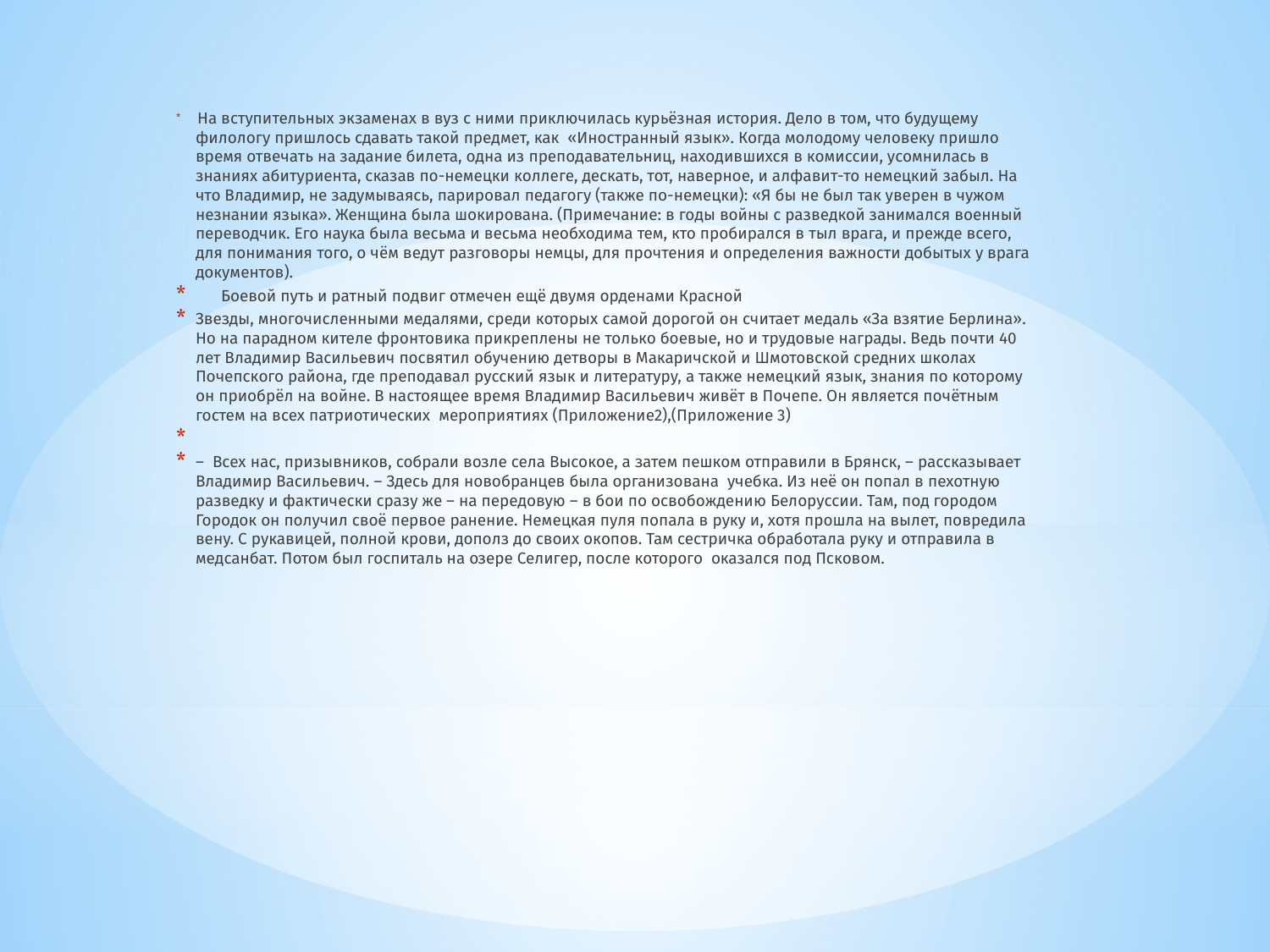

На вступительных экзаменах в вуз с ними приключилась курьёзная история. Дело в том, что будущему филологу пришлось сдавать такой предмет, как  «Иностранный язык». Когда молодому человеку пришло время отвечать на задание билета, одна из преподавательниц, находившихся в комиссии, усомнилась в знаниях абитуриента, сказав по-немецки коллеге, дескать, тот, наверное, и алфавит-то немецкий забыл. На что Владимир, не задумываясь, парировал педагогу (также по-немецки): «Я бы не был так уверен в чужом незнании языка». Женщина была шокирована. (Примечание: в годы войны с разведкой занимался военный переводчик. Его наука была весьма и весьма необходима тем, кто пробирался в тыл врага, и прежде всего, для понимания того, о чём ведут разговоры немцы, для прочтения и определения важности добытых у врага документов).
      Боевой путь и ратный подвиг отмечен ещё двумя орденами Красной
Звезды, многочисленными медалями, среди которых самой дорогой он считает медаль «За взятие Берлина». Но на парадном кителе фронтовика прикреплены не только боевые, но и трудовые награды. Ведь почти 40 лет Владимир Васильевич посвятил обучению детворы в Макаричской и Шмотовской средних школах Почепского района, где преподавал русский язык и литературу, а также немецкий язык, знания по которому он приобрёл на войне. В настоящее время Владимир Васильевич живёт в Почепе. Он является почётным гостем на всех патриотических  мероприятиях (Приложение2),(Приложение 3)

–  Всех нас, призывников, собрали возле села Высокое, а затем пешком отправили в Брянск, – рассказывает Владимир Васильевич. – Здесь для новобранцев была организована  учебка. Из неё он попал в пехотную разведку и фактически сразу же – на передовую – в бои по освобождению Белоруссии. Там, под городом Городок он получил своё первое ранение. Немецкая пуля попала в руку и, хотя прошла на вылет, повредила вену. С рукавицей, полной крови, дополз до своих окопов. Там сестричка обработала руку и отправила в медсанбат. Потом был госпиталь на озере Селигер, после которого  оказался под Псковом.